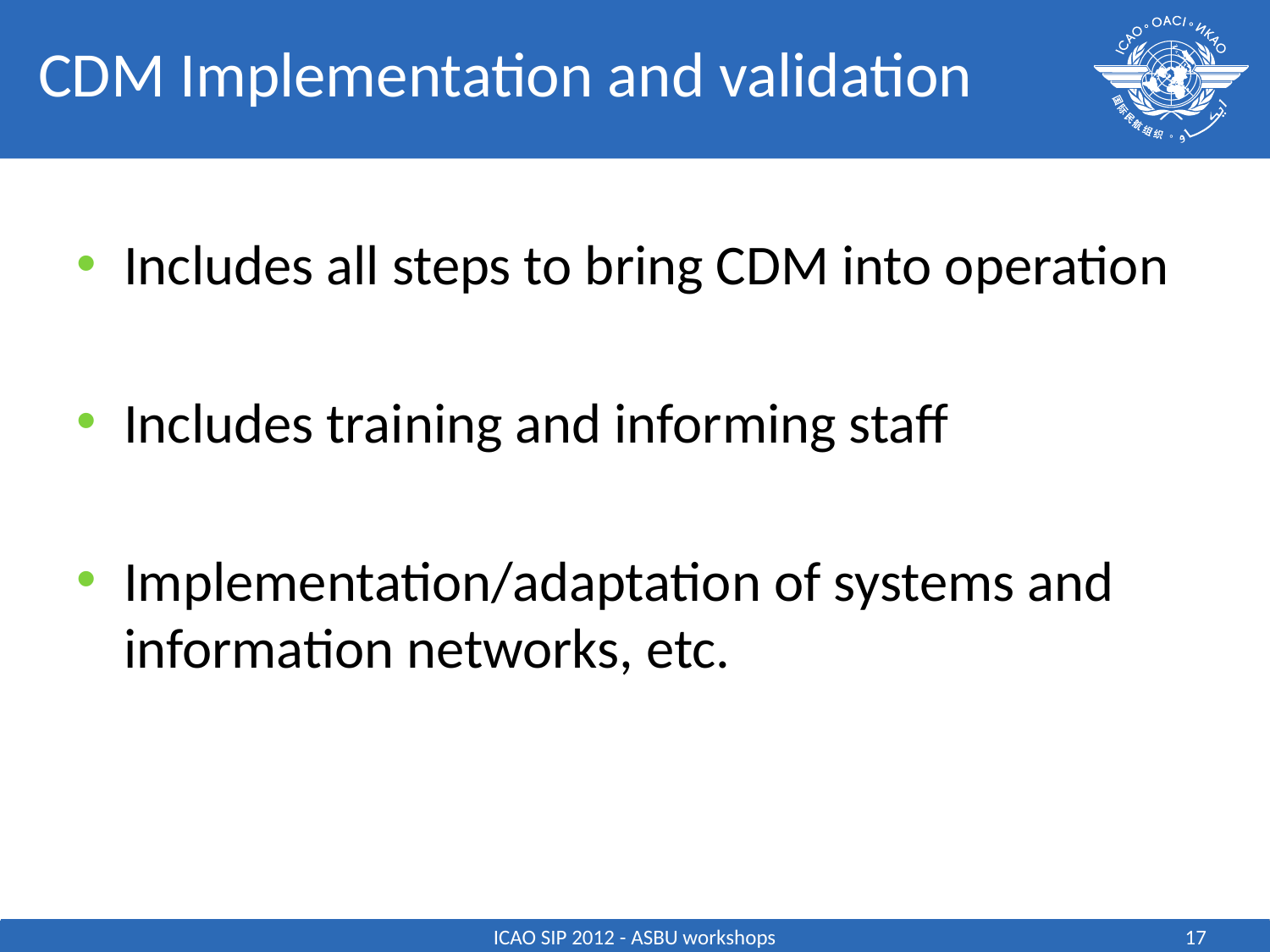

# CDM Implementation and validation
Includes all steps to bring CDM into operation

Includes training and informing staff

Implementation/adaptation of systems and information networks, etc.
ICAO SIP 2012 - ASBU workshops
17